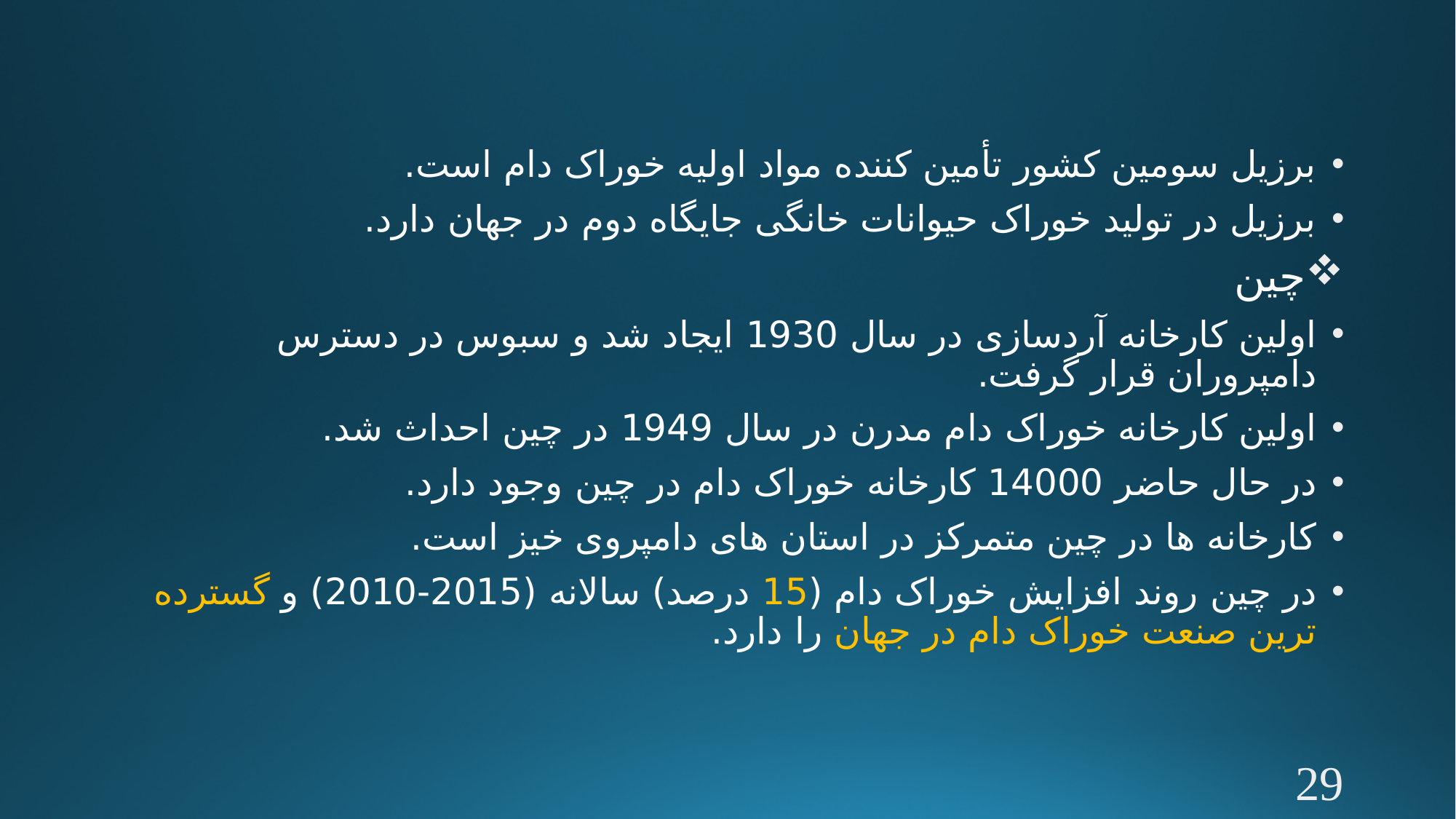

#
برزیل سومین کشور تأمین کننده مواد اولیه خوراک دام است.
برزیل در تولید خوراک حیوانات خانگی جایگاه دوم در جهان دارد.
چین
اولین کارخانه آردسازی در سال 1930 ایجاد شد و سبوس در دسترس دامپروران قرار گرفت.
اولین کارخانه خوراک دام مدرن در سال 1949 در چین احداث شد.
در حال حاضر 14000 کارخانه خوراک دام در چین وجود دارد.
کارخانه ها در چین متمرکز در استان های دامپروی خیز است.
در چین روند افزایش خوراک دام (15 درصد) سالانه (2015-2010) و گسترده ترین صنعت خوراک دام در جهان را دارد.

29